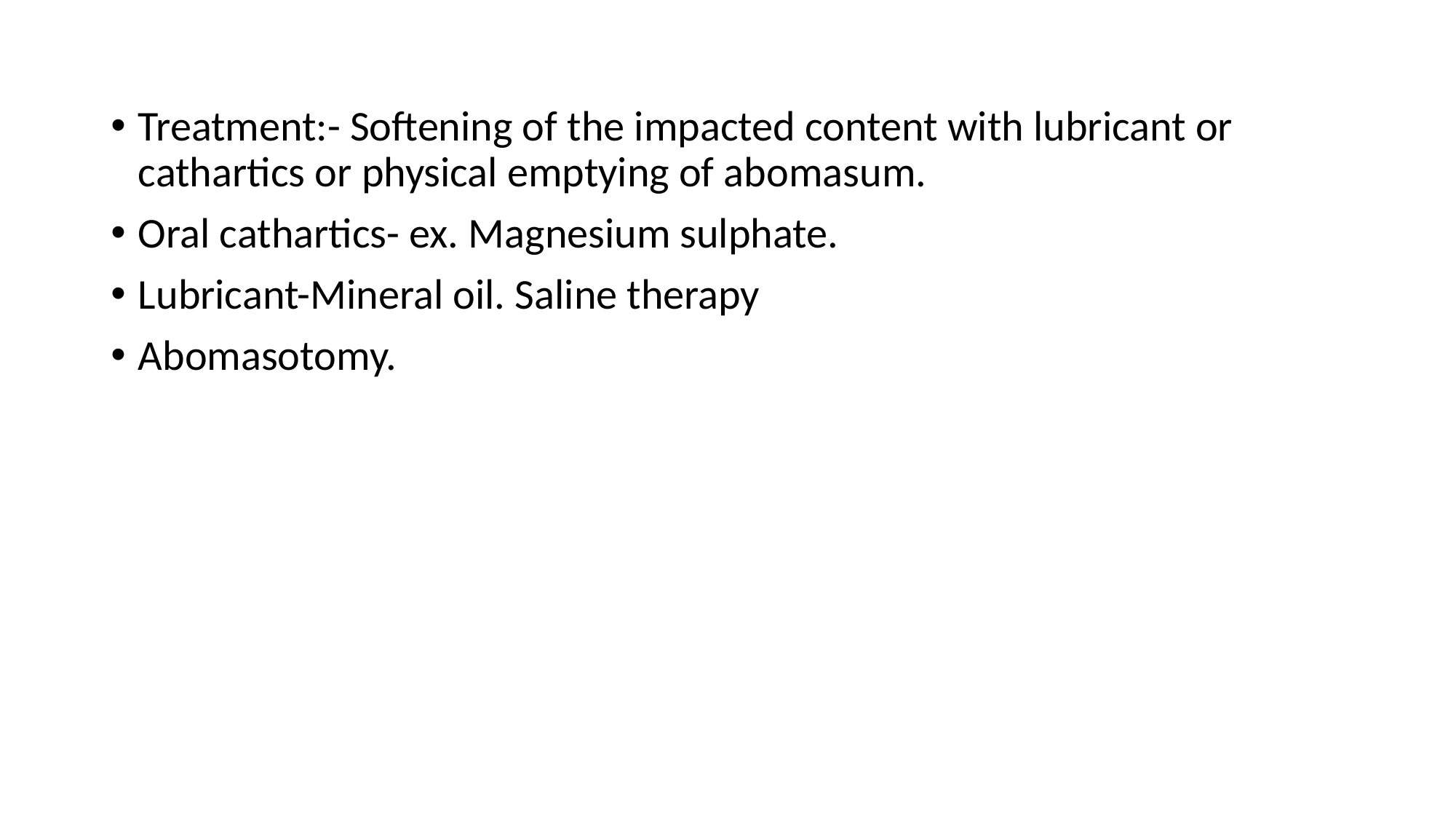

Treatment:- Softening of the impacted content with lubricant or cathartics or physical emptying of abomasum.
Oral cathartics- ex. Magnesium sulphate.
Lubricant-Mineral oil. Saline therapy
Abomasotomy.